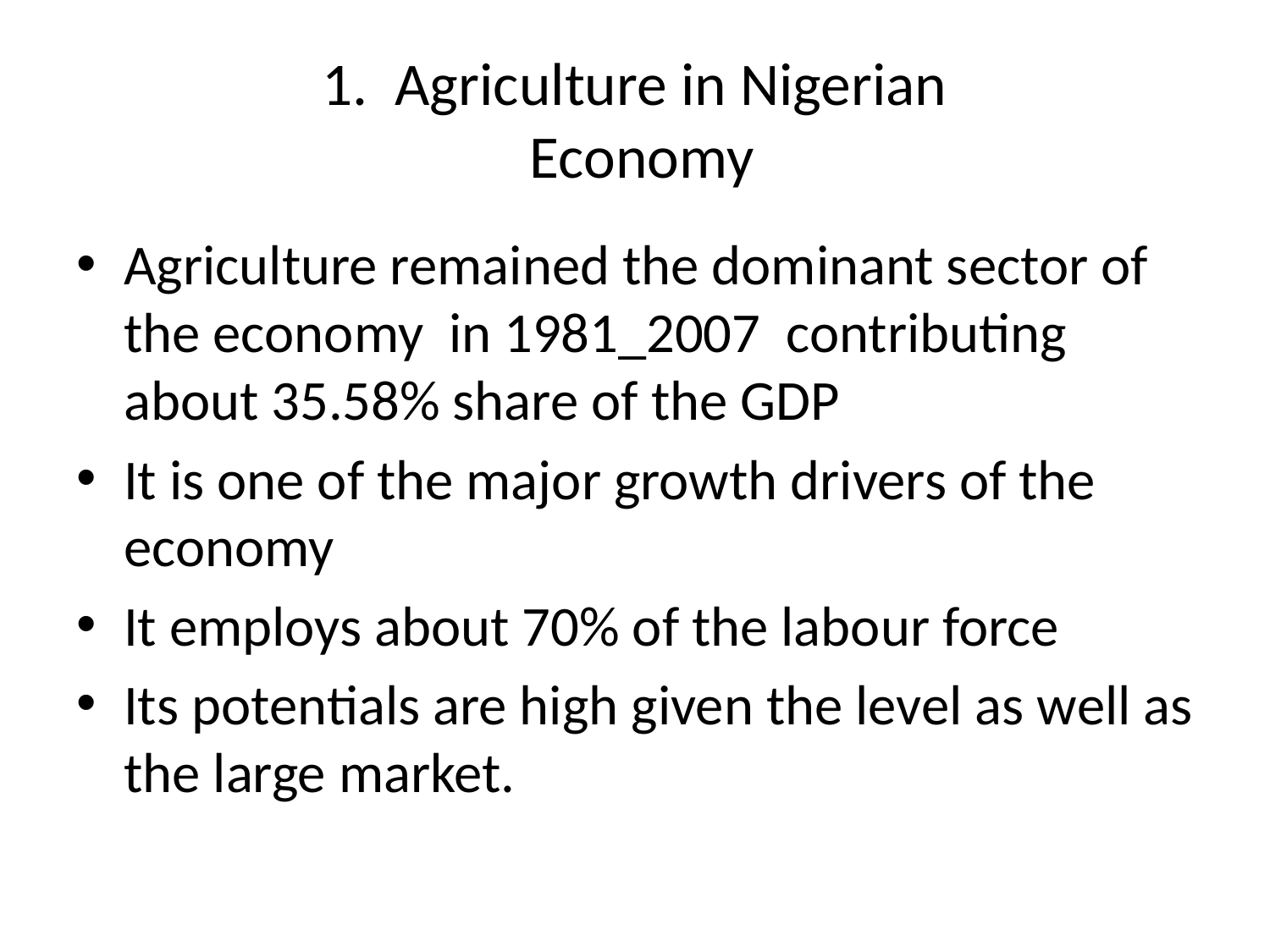

# 1.  Agriculture in Nigerian Economy
Agriculture remained the dominant sector of the economy  in 1981_2007  contributing about 35.58% share of the GDP
It is one of the major growth drivers of the economy
It employs about 70% of the labour force
Its potentials are high given the level as well as the large market.